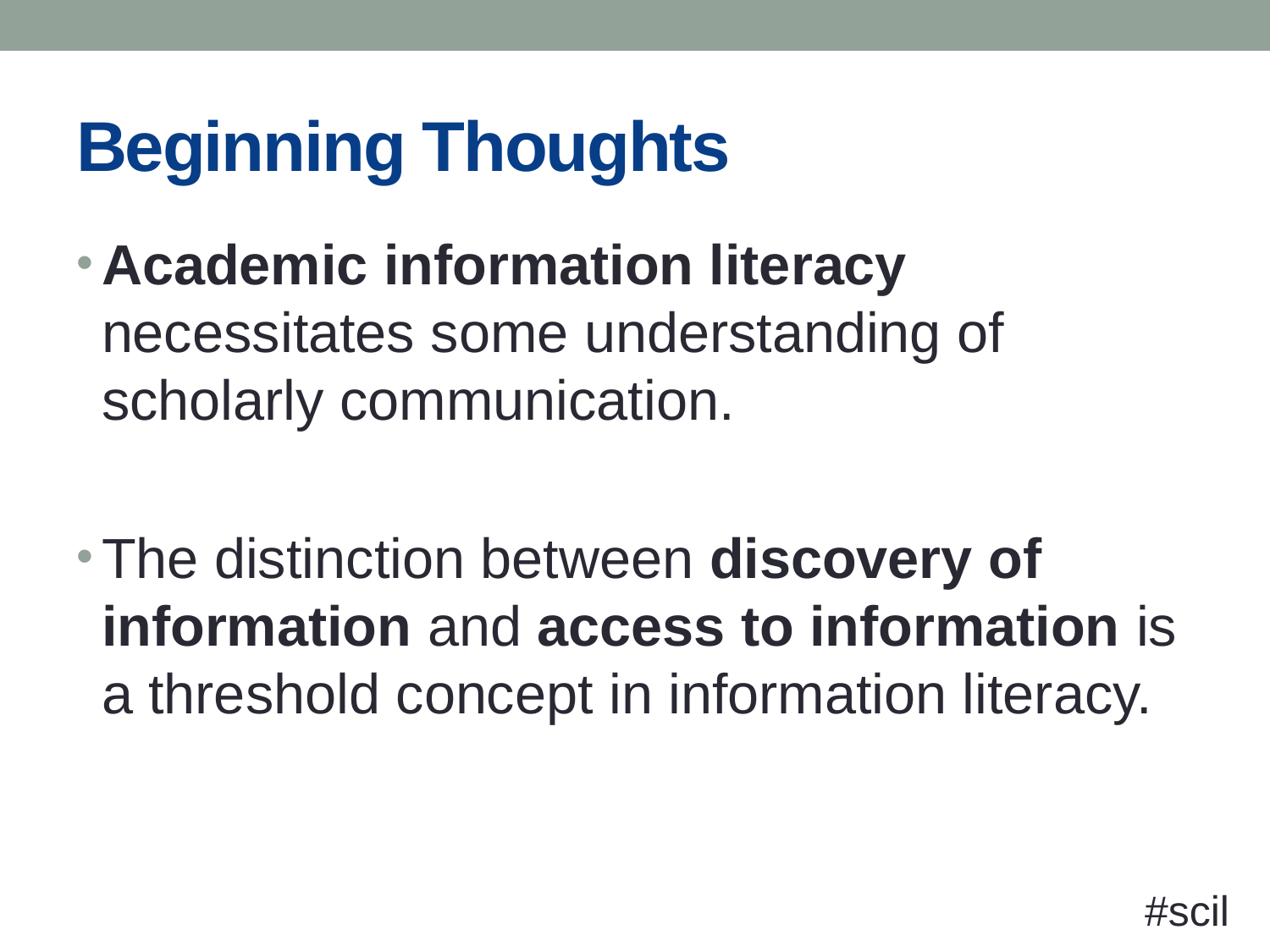

# Beginning Thoughts
Academic information literacy necessitates some understanding of scholarly communication.

The distinction between discovery of information and access to information is a threshold concept in information literacy.

#scil